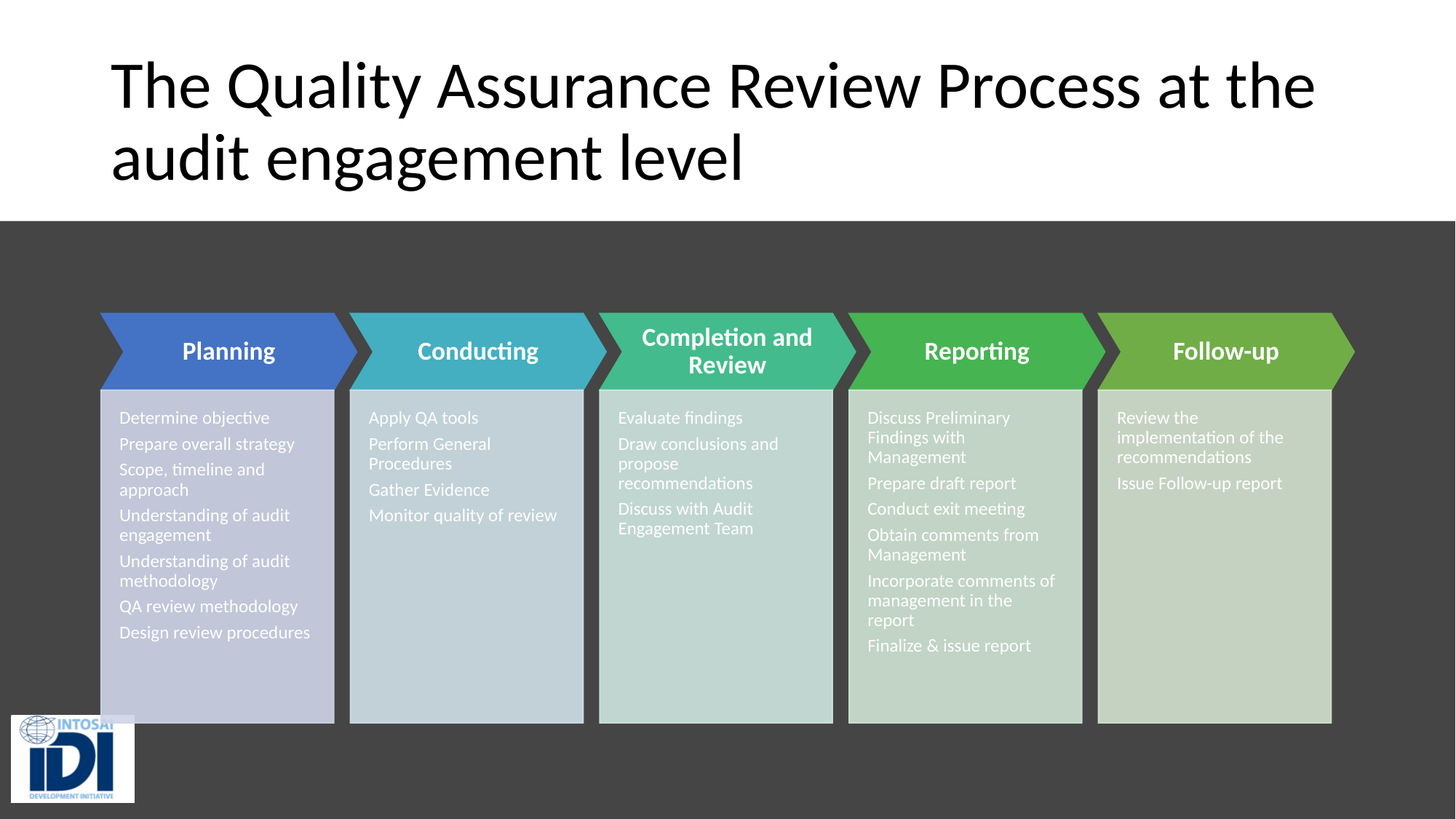

# The Quality Assurance Review Process at the audit engagement level
Planning
Determine objective
Prepare overall strategy
Scope, timeline and approach
Understanding of audit engagement
Understanding of audit methodology
QA review methodology
Design review procedures

Conducting
Apply QA tools
Perform General Procedures
Gather Evidence
Monitor quality of review
Completion and Review
Evaluate findings
Draw conclusions and propose recommendations
Discuss with Audit Engagement Team
Reporting
Discuss Preliminary Findings with Management
Prepare draft report
Conduct exit meeting
Obtain comments from Management
Incorporate comments of management in the report
Finalize & issue report
Follow-up
Review the implementation of the recommendations
Issue Follow-up report